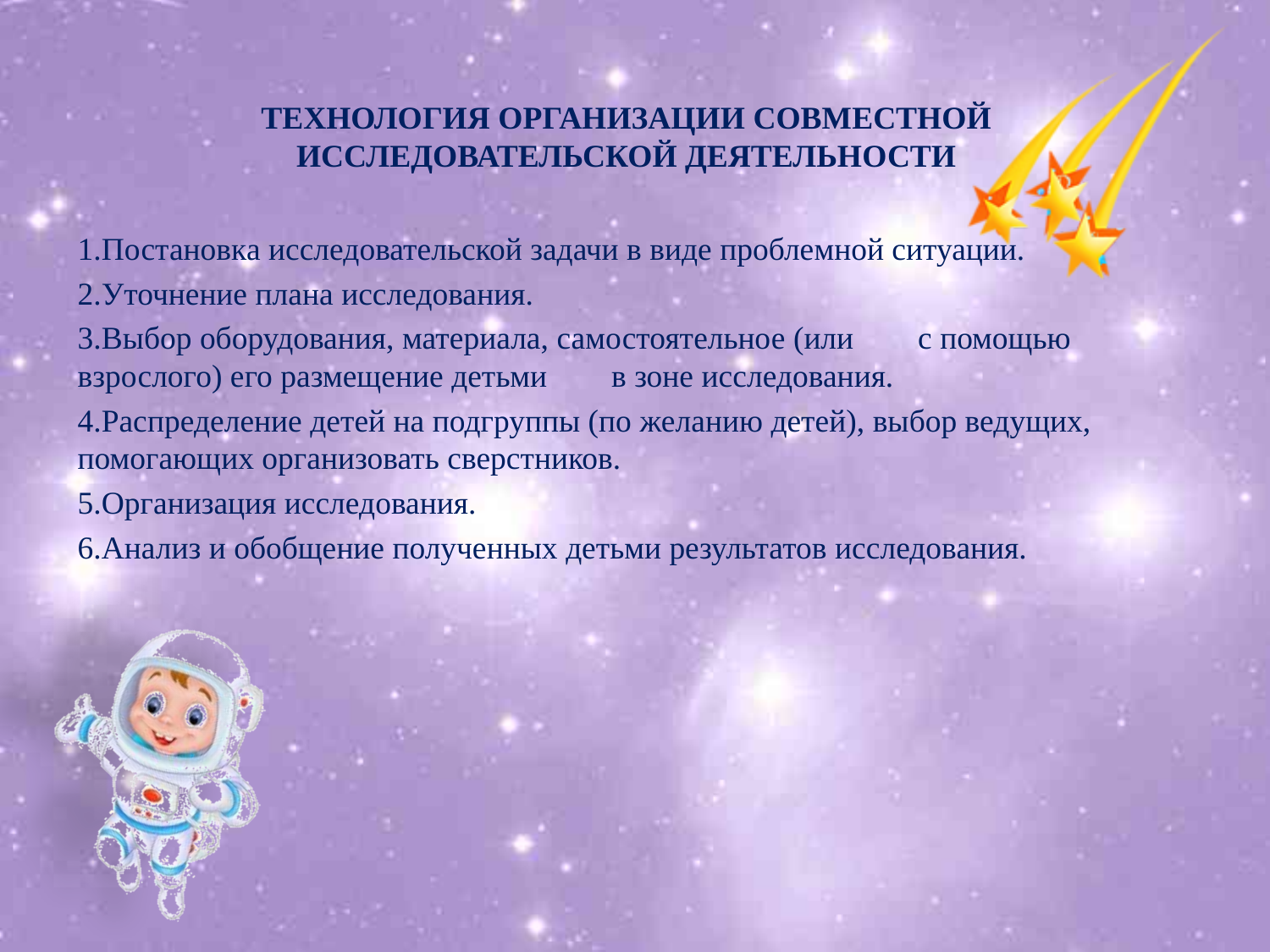

# ТЕХНОЛОГИЯ ОРГАНИЗАЦИИ СОВМЕСТНОЙ ИССЛЕДОВАТЕЛЬСКОЙ ДЕЯТЕЛЬНОСТИ
1.Постановка исследовательской задачи в виде проблемной ситуации.
2.Уточнение плана исследования.
3.Выбор оборудования, материала, самостоятельное (или        с помощью взрослого) его размещение детьми        в зоне исследования.
4.Распределение детей на подгруппы (по желанию детей), выбор ведущих, помогающих организовать сверстников.
5.Организация исследования.
6.Анализ и обобщение полученных детьми результатов исследования.